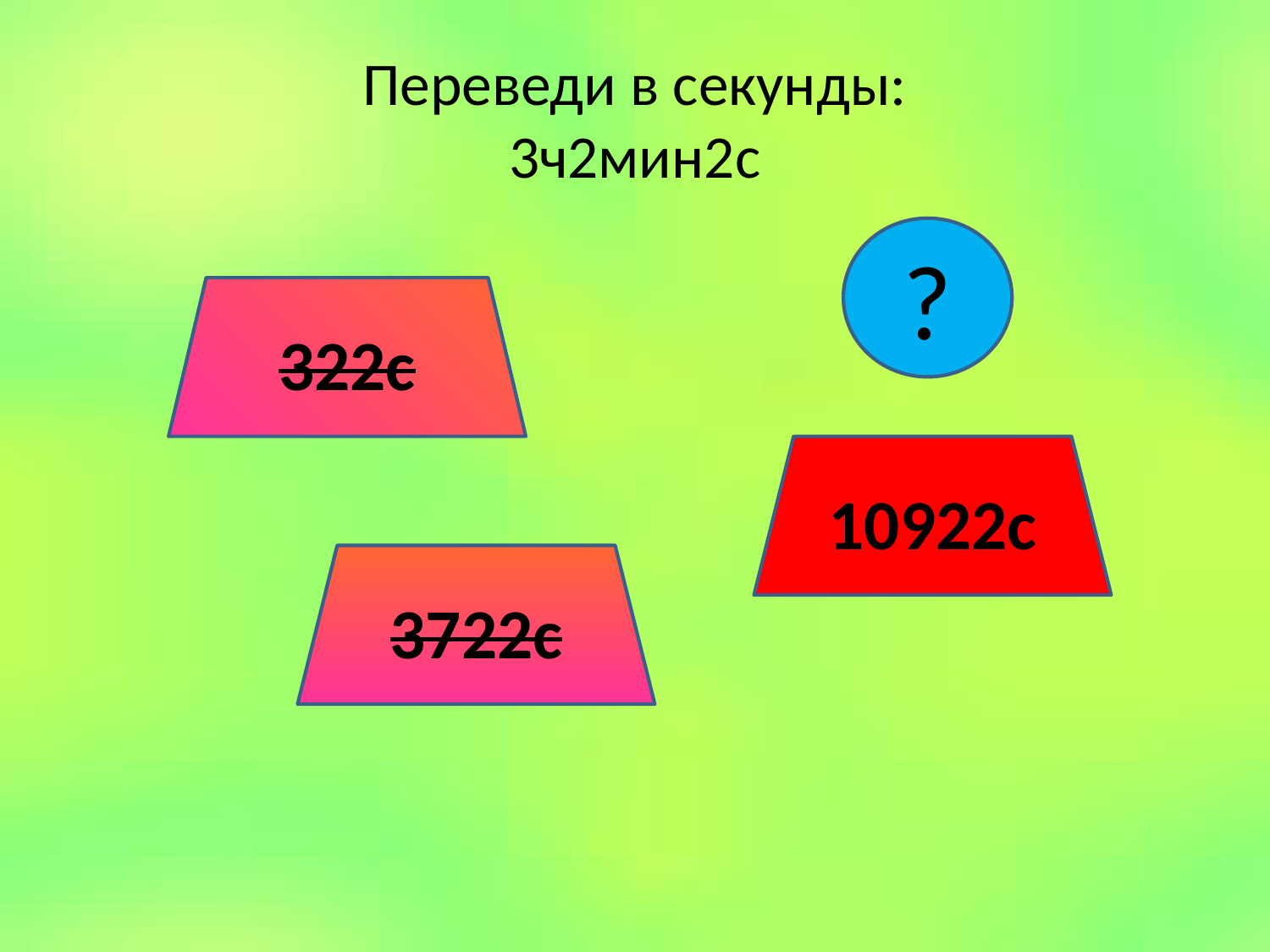

# Переведи в секунды: 3ч2мин2с
?
322с
10922с
3722с